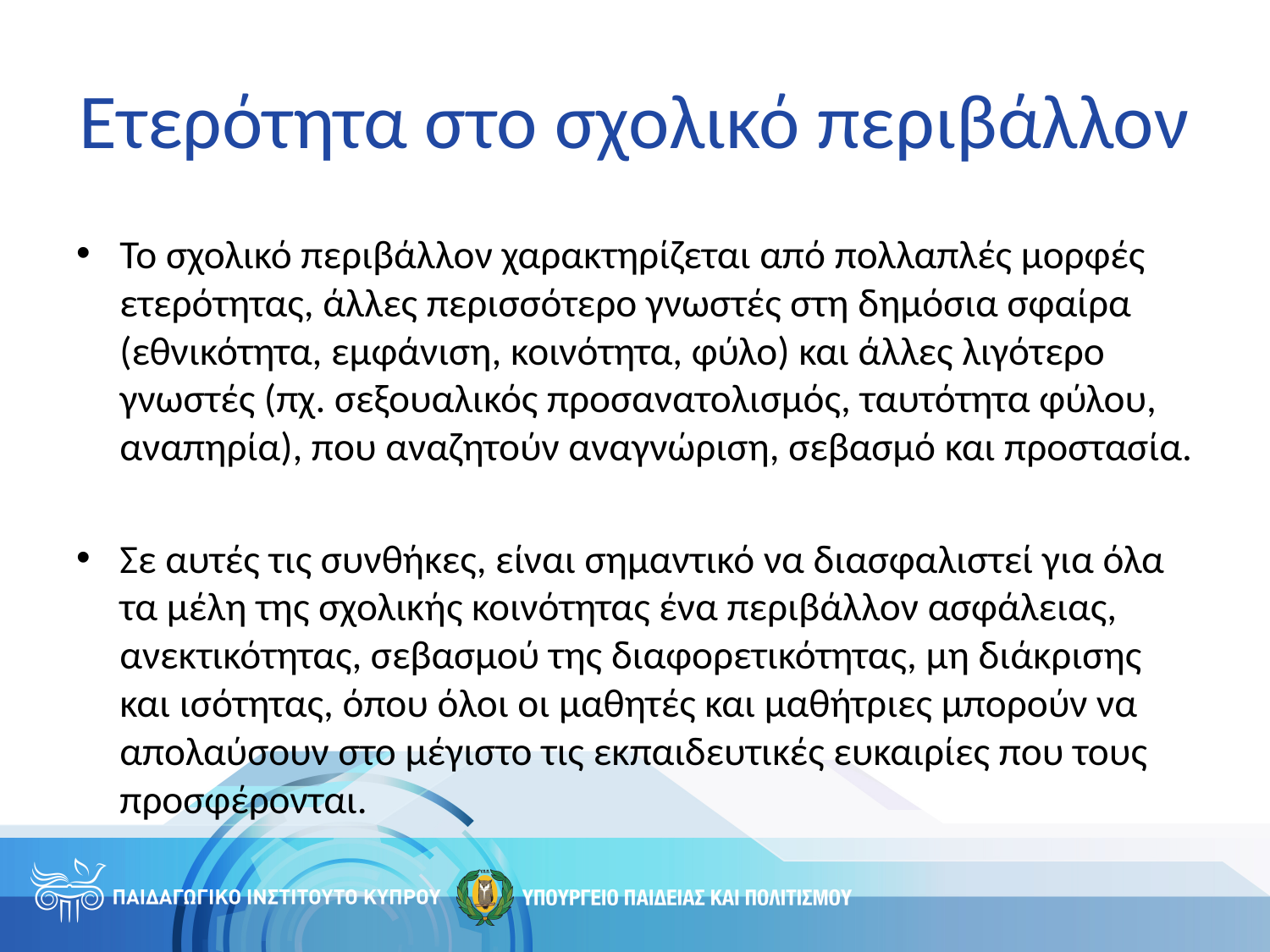

# Ετερότητα στο σχολικό περιβάλλον
Το σχολικό περιβάλλον χαρακτηρίζεται από πολλαπλές μορφές ετερότητας, άλλες περισσότερο γνωστές στη δημόσια σφαίρα (εθνικότητα, εμφάνιση, κοινότητα, φύλο) και άλλες λιγότερο γνωστές (πχ. σεξουαλικός προσανατολισμός, ταυτότητα φύλου, αναπηρία), που αναζητούν αναγνώριση, σεβασμό και προστασία.

Σε αυτές τις συνθήκες, είναι σημαντικό να διασφαλιστεί για όλα τα μέλη της σχολικής κοινότητας ένα περιβάλλον ασφάλειας, ανεκτικότητας, σεβασμού της διαφορετικότητας, μη διάκρισης και ισότητας, όπου όλοι οι μαθητές και μαθήτριες μπορούν να απολαύσουν στο μέγιστο τις εκπαιδευτικές ευκαιρίες που τους προσφέρονται.